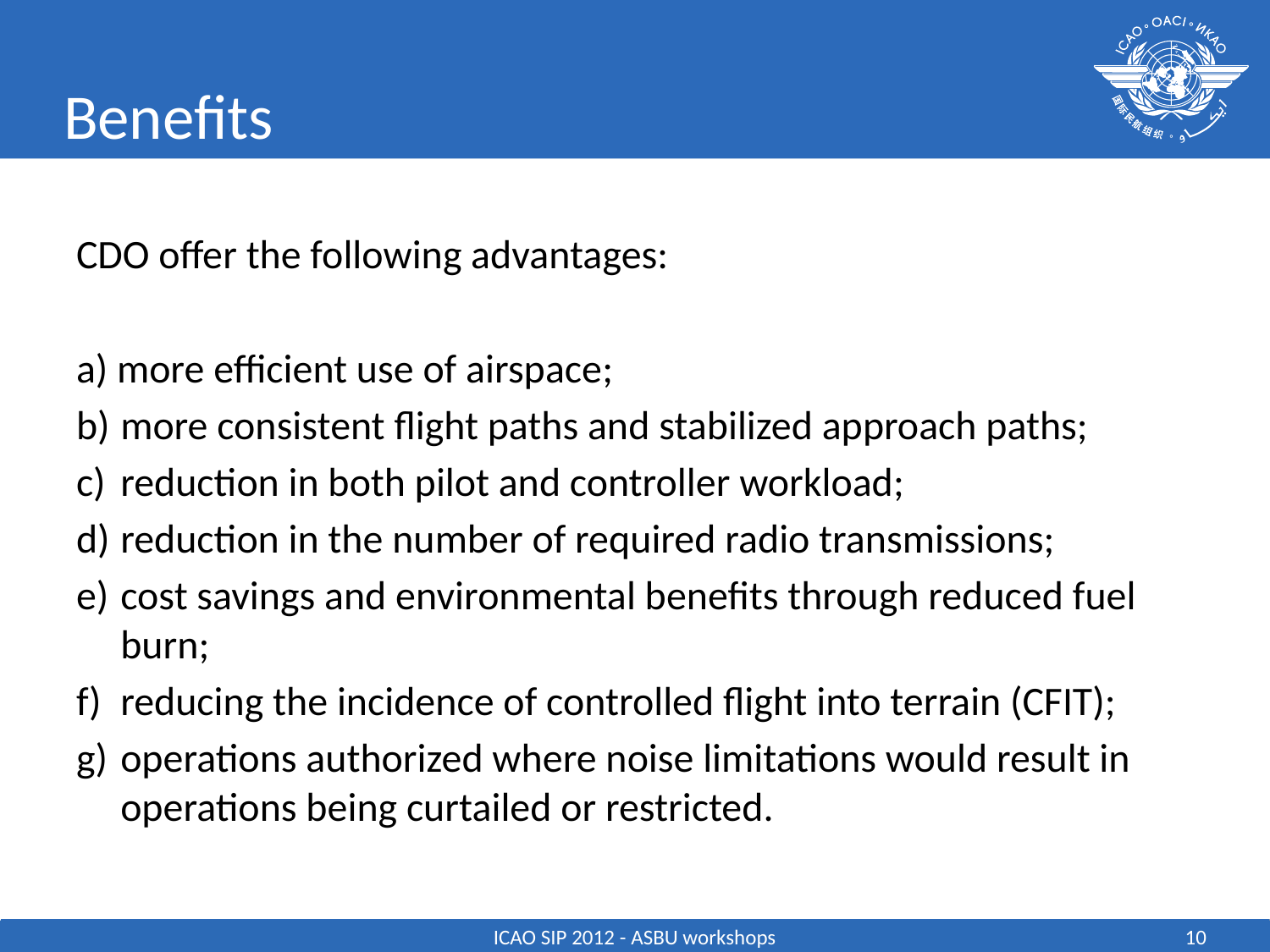

# Benefits
CDO offer the following advantages:

a) more efficient use of airspace;
b)	more consistent flight paths and stabilized approach paths;
c)	reduction in both pilot and controller workload;
d)	reduction in the number of required radio transmissions;
e)	cost savings and environmental benefits through reduced fuel burn;
f)	reducing the incidence of controlled flight into terrain (CFIT);
g)	operations authorized where noise limitations would result in operations being curtailed or restricted.

ICAO SIP 2012 - ASBU workshops
10